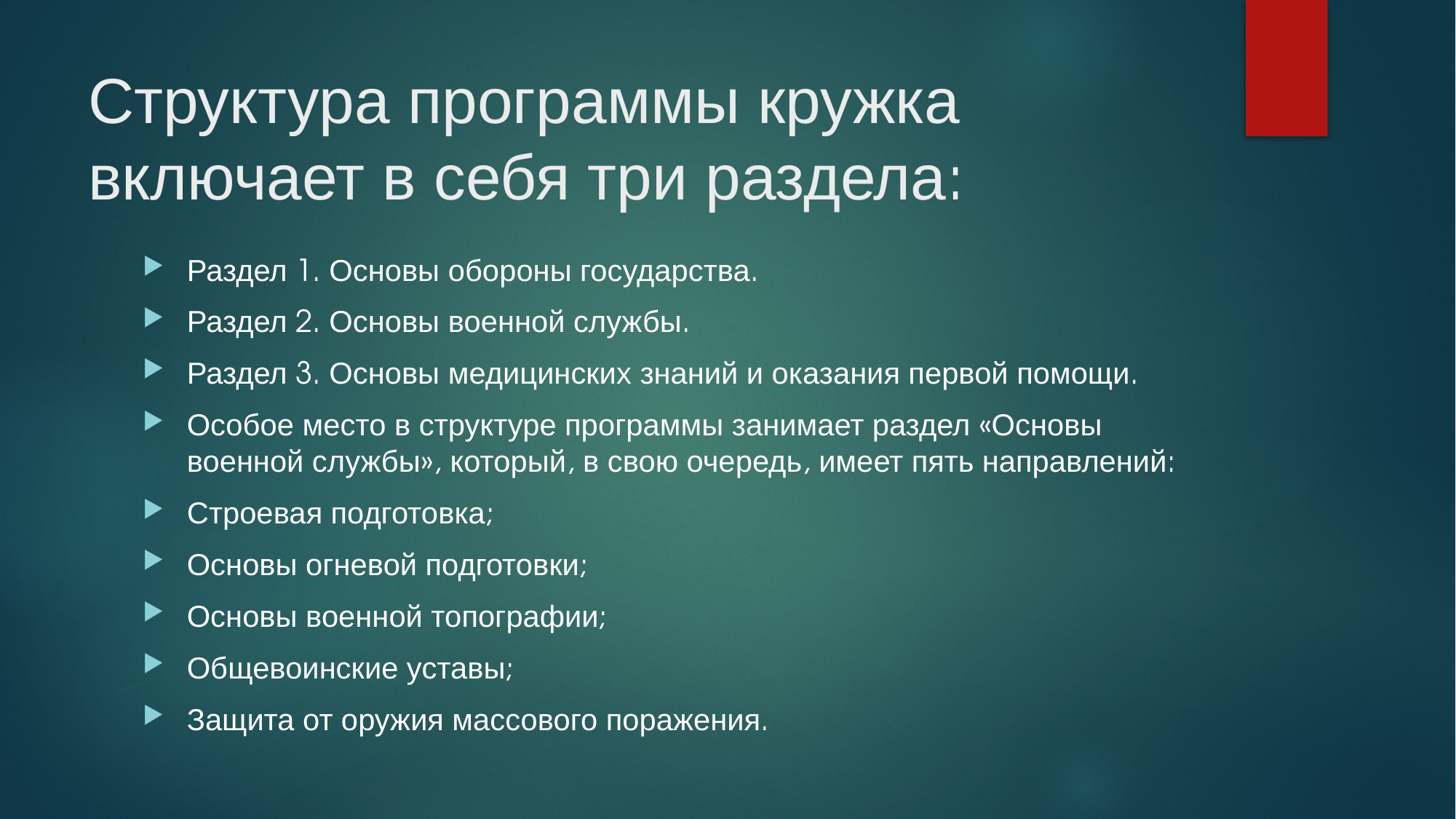

# Структура программы кружка включает в себя три раздела:
Раздел 1. Основы обороны государства.
Раздел 2. Основы военной службы.
Раздел 3. Основы медицинских знаний и оказания первой помощи.
Особое место в структуре программы занимает раздел «Основы военной службы», который, в свою очередь, имеет пять направлений:
Строевая подготовка;
Основы огневой подготовки;
Основы военной топографии;
Общевоинские уставы;
Защита от оружия массового поражения.